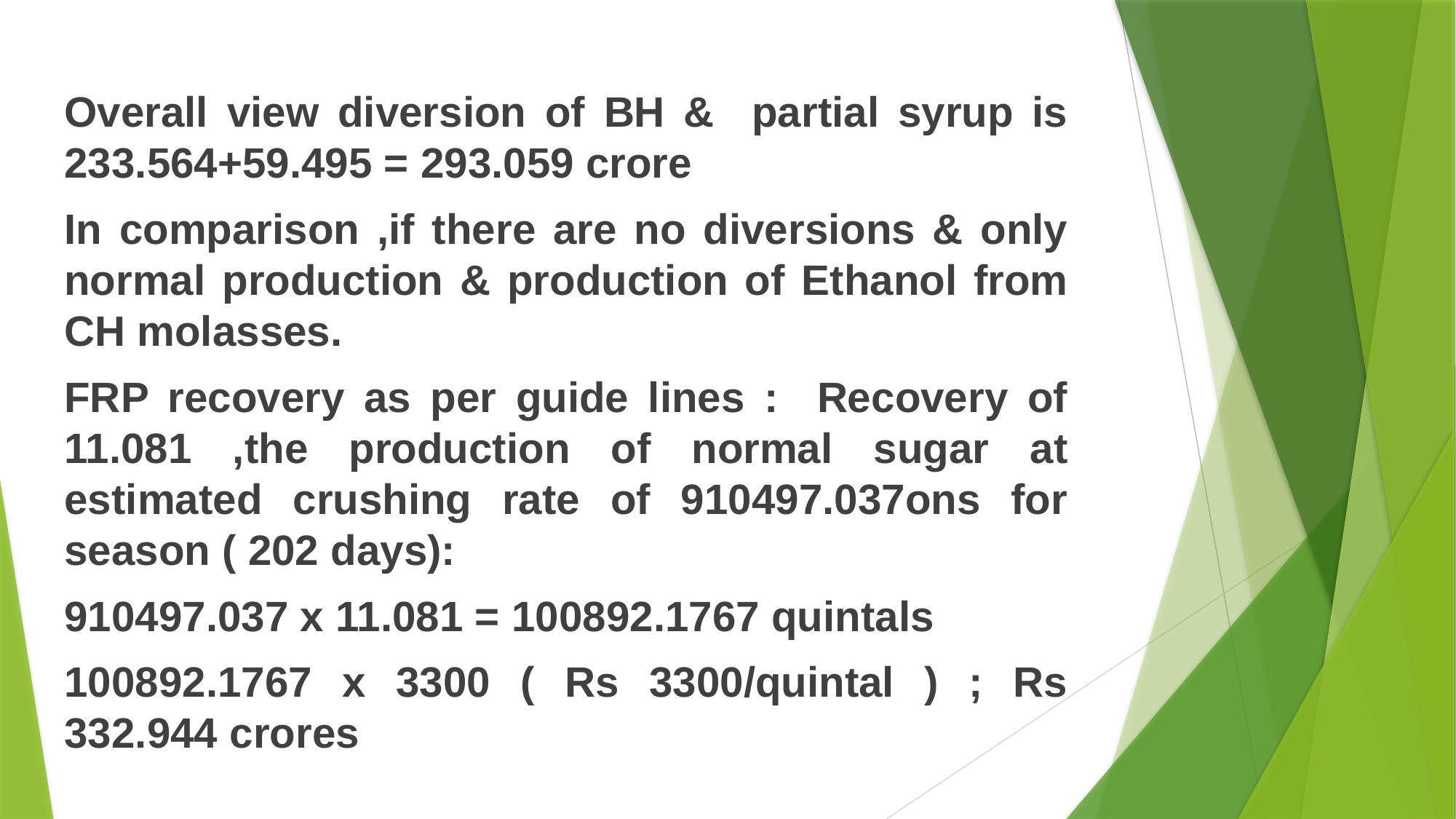

Overall view diversion of BH &  partial syrup is 233.564+59.495 = 293.059 crore
In comparison ,if there are no diversions & only normal production & production of Ethanol from CH molasses.
FRP recovery as per guide lines :  Recovery of 11.081 ,the production of normal sugar at estimated crushing rate of 910497.037ons for season ( 202 days):
910497.037 x 11.081 = 100892.1767 quintals
100892.1767 x 3300 ( Rs 3300/quintal ) ; Rs 332.944 crores